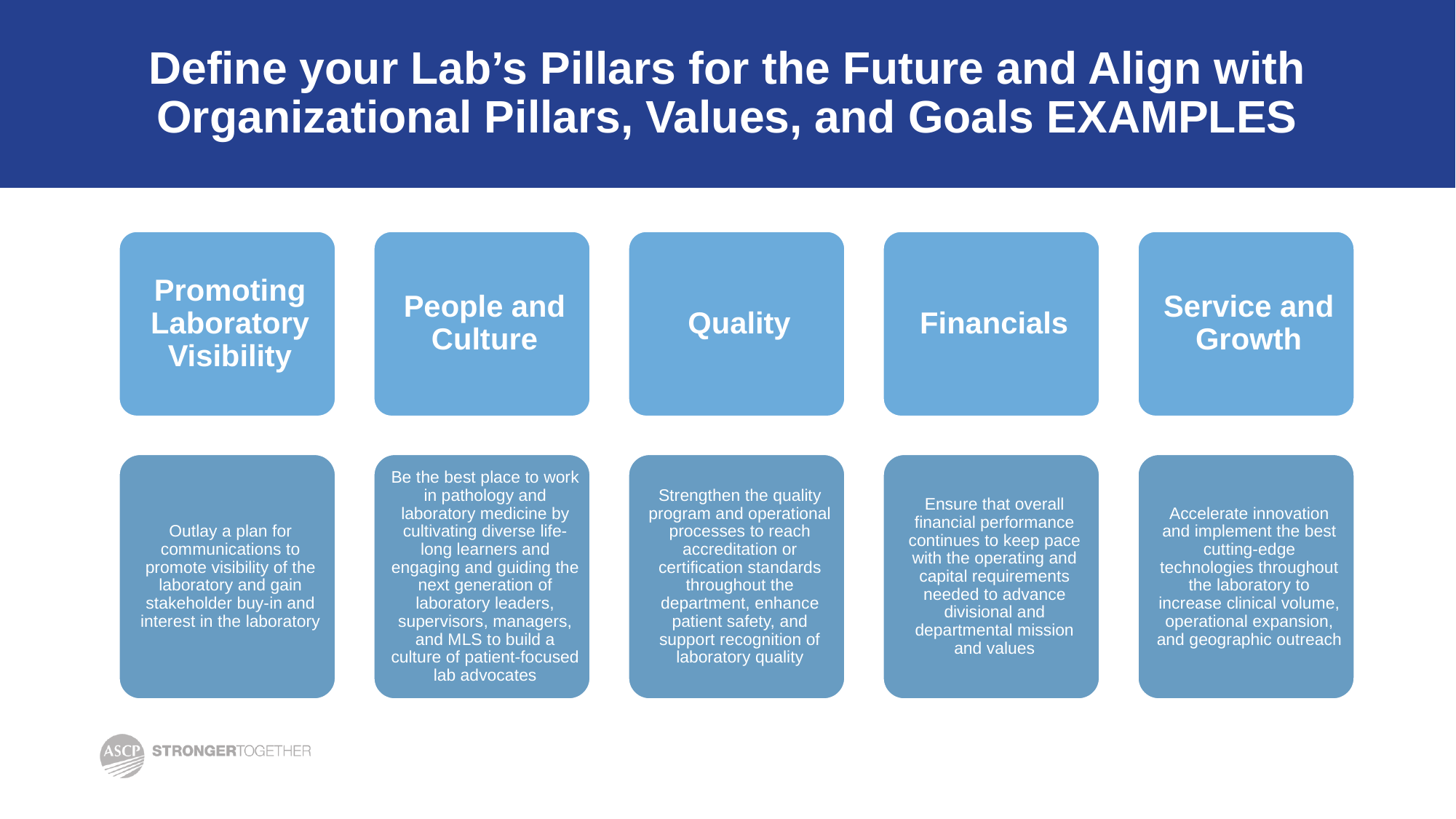

# Define your Lab’s Pillars for the Future and Align with Organizational Pillars, Values, and Goals EXAMPLES
Promoting Laboratory Visibility
Outlay a plan for communications to promote visibility of the laboratory and gain stakeholder buy-in and interest in the laboratory
People and Culture
Be the best place to work in pathology and laboratory medicine by cultivating diverse life-long learners and engaging and guiding the next generation of laboratory leaders, supervisors, managers, and MLS to build a culture of patient-focused lab advocates
Quality
Strengthen the quality program and operational processes to reach accreditation or certification standards throughout the department, enhance patient safety, and support recognition of laboratory quality
Financials
Ensure that overall financial performance continues to keep pace with the operating and capital requirements needed to advance divisional and departmental mission and values
Service and Growth
Accelerate innovation and implement the best cutting-edge technologies throughout the laboratory to increase clinical volume, operational expansion, and geographic outreach